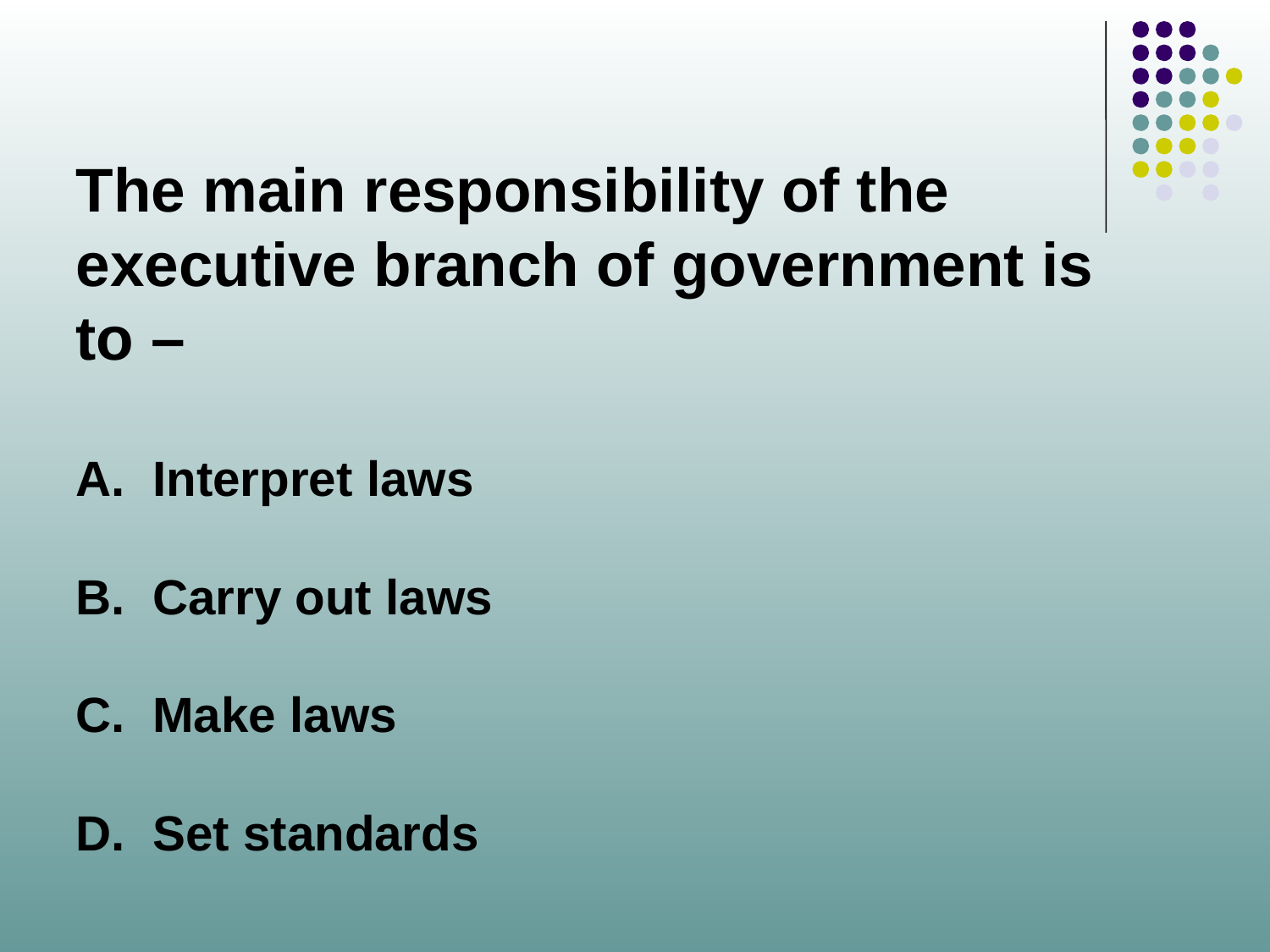

The main responsibility of the executive branch of government is to –
A.  Interpret laws
B.  Carry out laws
C.  Make laws
D.  Set standards